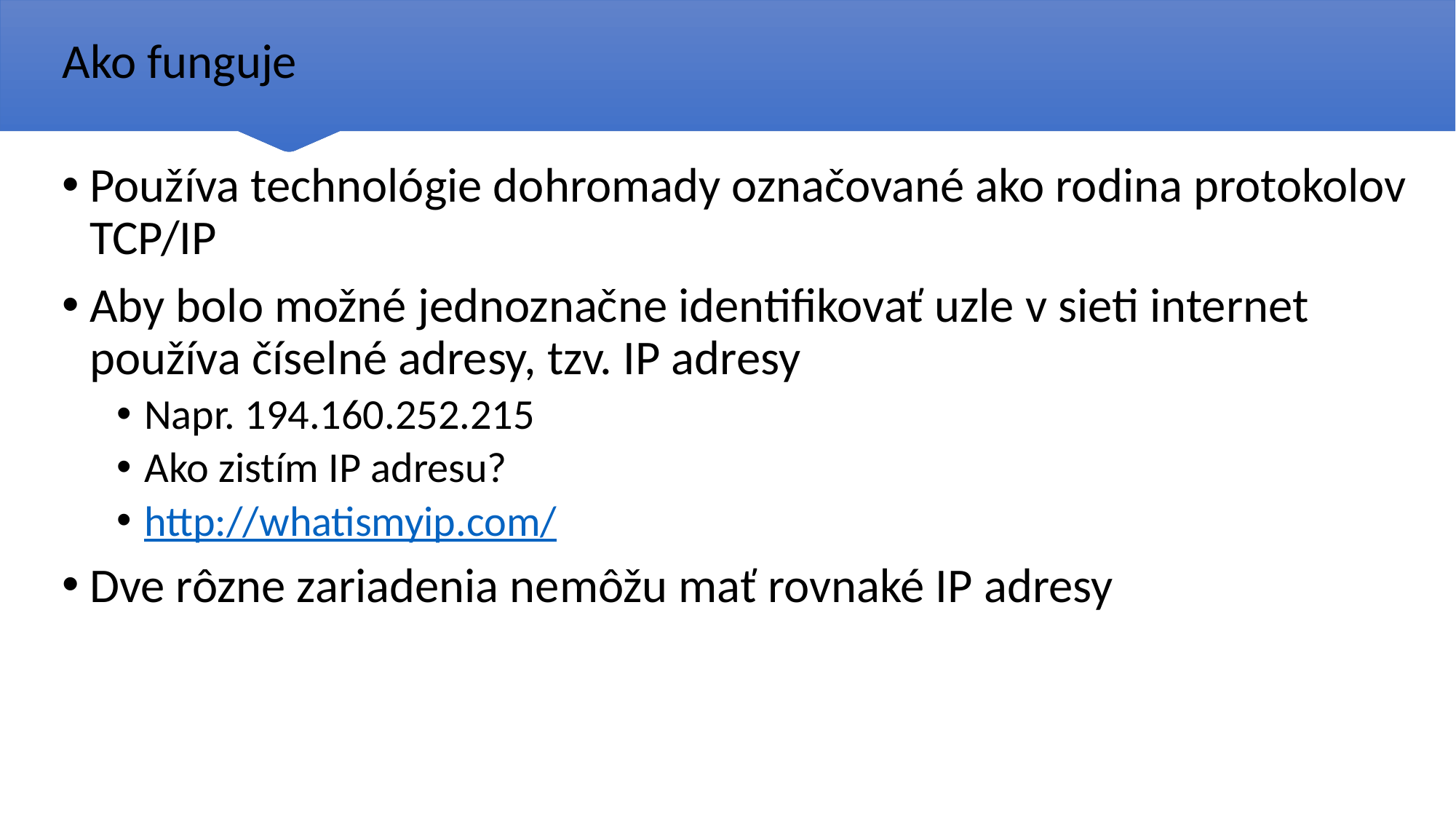

# Ako funguje
Používa technológie dohromady označované ako rodina protokolov TCP/IP
Aby bolo možné jednoznačne identifikovať uzle v sieti internet používa číselné adresy, tzv. IP adresy
Napr. 194.160.252.215
Ako zistím IP adresu?
http://whatismyip.com/
Dve rôzne zariadenia nemôžu mať rovnaké IP adresy